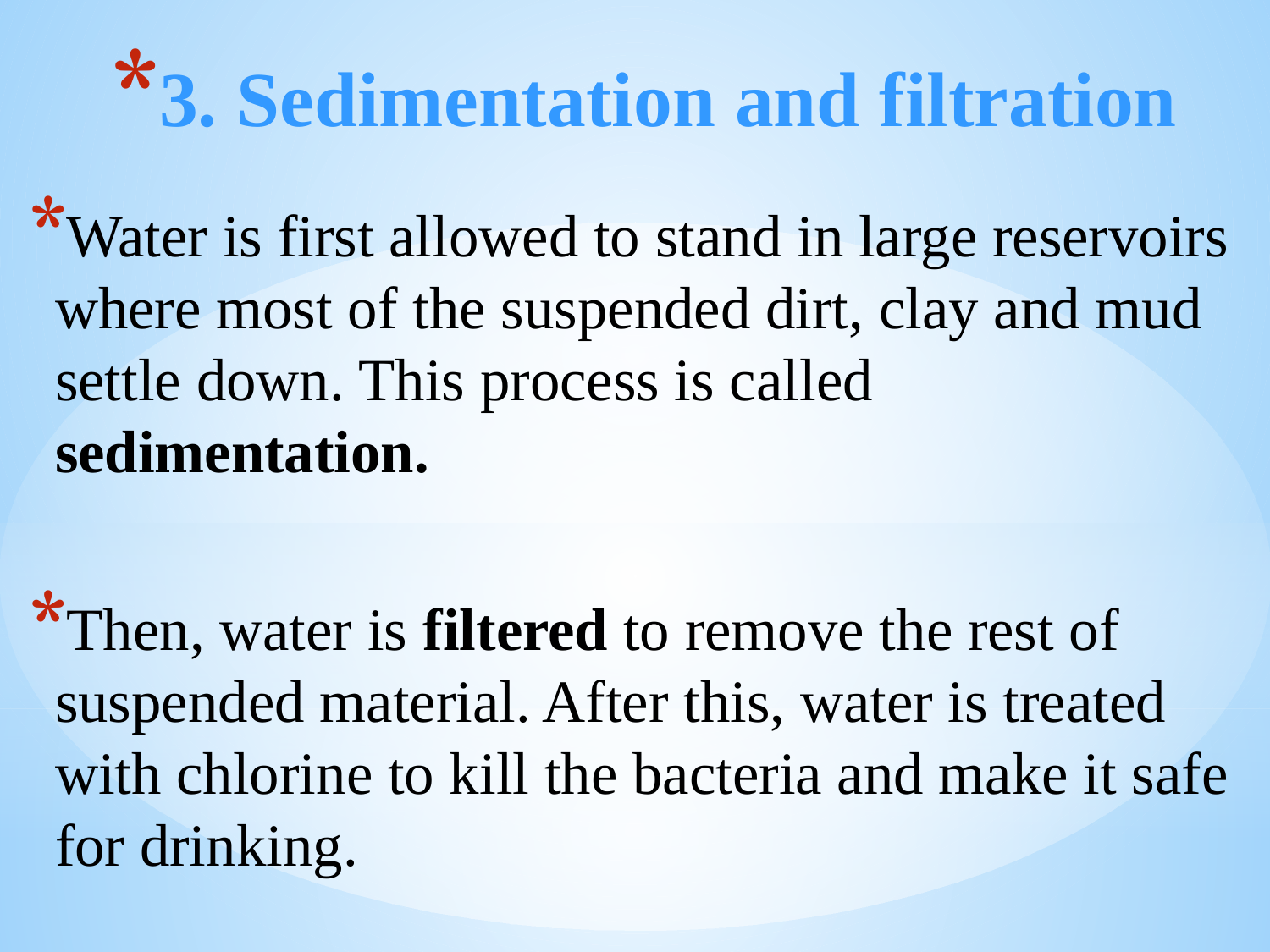

# 3. Sedimentation and filtration
Water is first allowed to stand in large reservoirs where most of the suspended dirt, clay and mud settle down. This process is called sedimentation.

Then, water is filtered to remove the rest of suspended material. After this, water is treated with chlorine to kill the bacteria and make it safe for drinking.